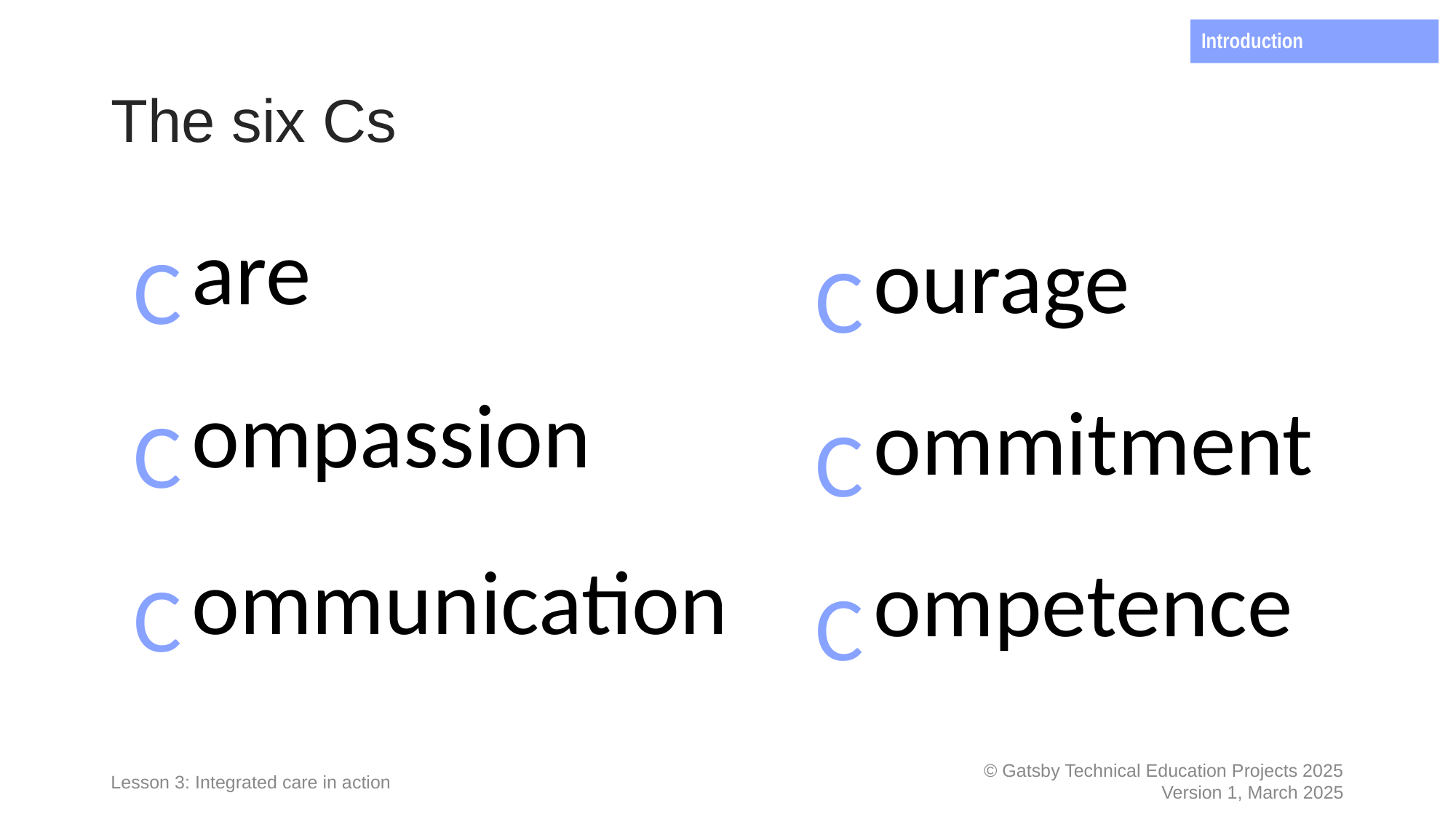

Introduction
# The six Cs
C
C
C

C
C
C
are
ourage
ompassion
ommitment
ommunication
ompetence
Lesson 3: Integrated care in action